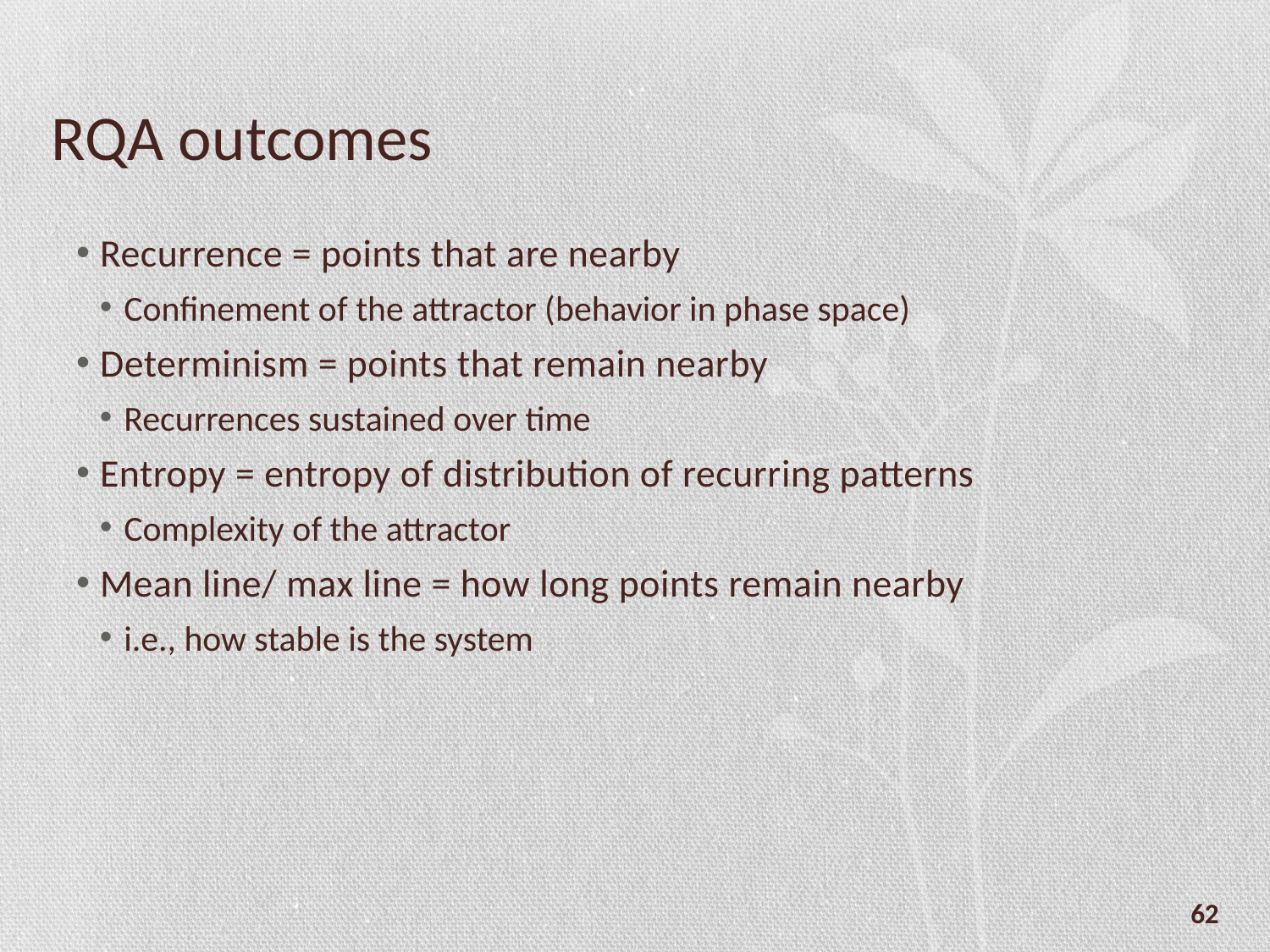

# RQA outcomes
Recurrence = points that are nearby
Confinement of the attractor (behavior in phase space)
Determinism = points that remain nearby
Recurrences sustained over time
Entropy = entropy of distribution of recurring patterns
Complexity of the attractor
Mean line/ max line = how long points remain nearby
i.e., how stable is the system

62